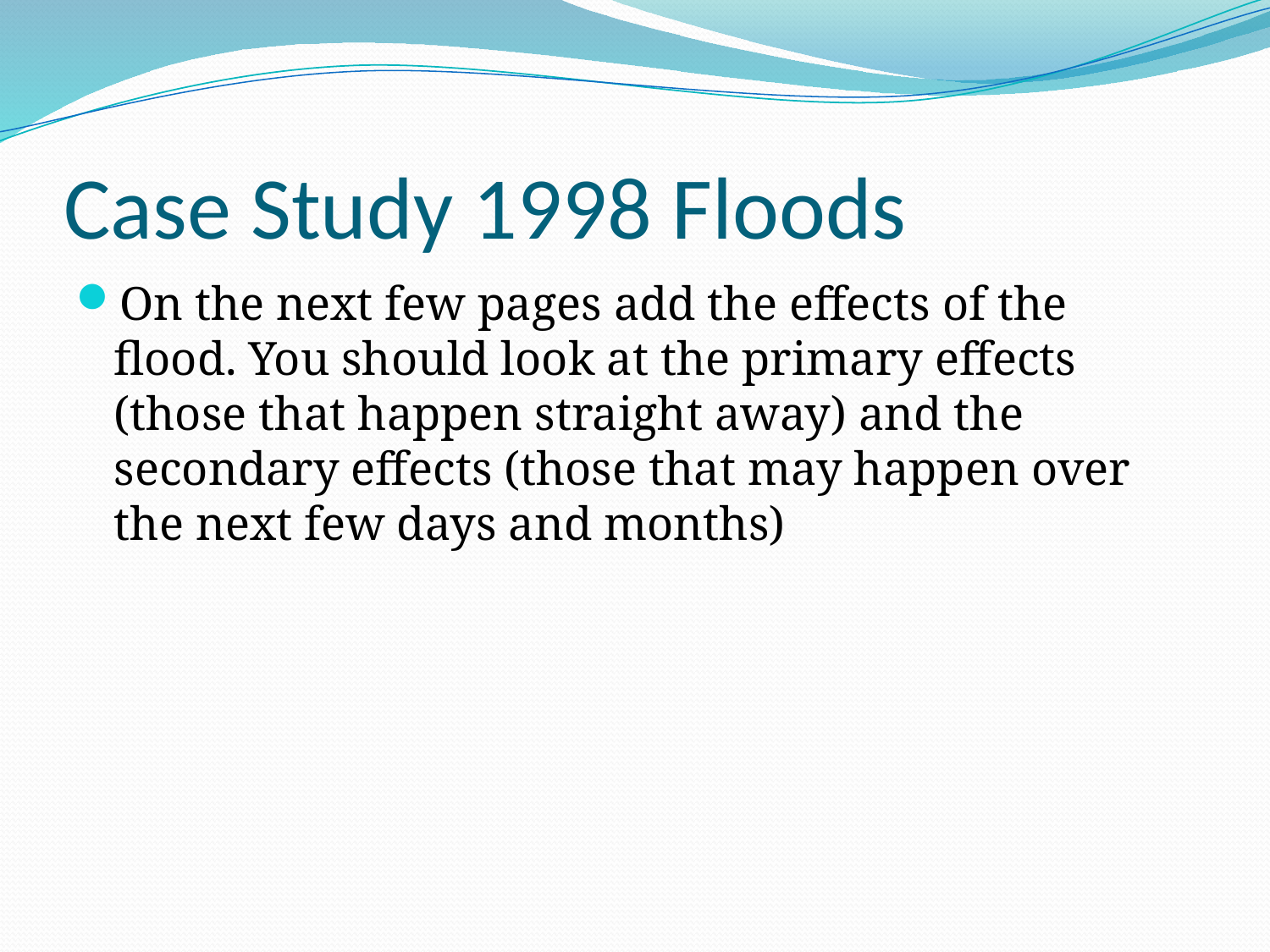

# Case Study 1998 Floods
On the next few pages add the effects of the flood. You should look at the primary effects (those that happen straight away) and the secondary effects (those that may happen over the next few days and months)